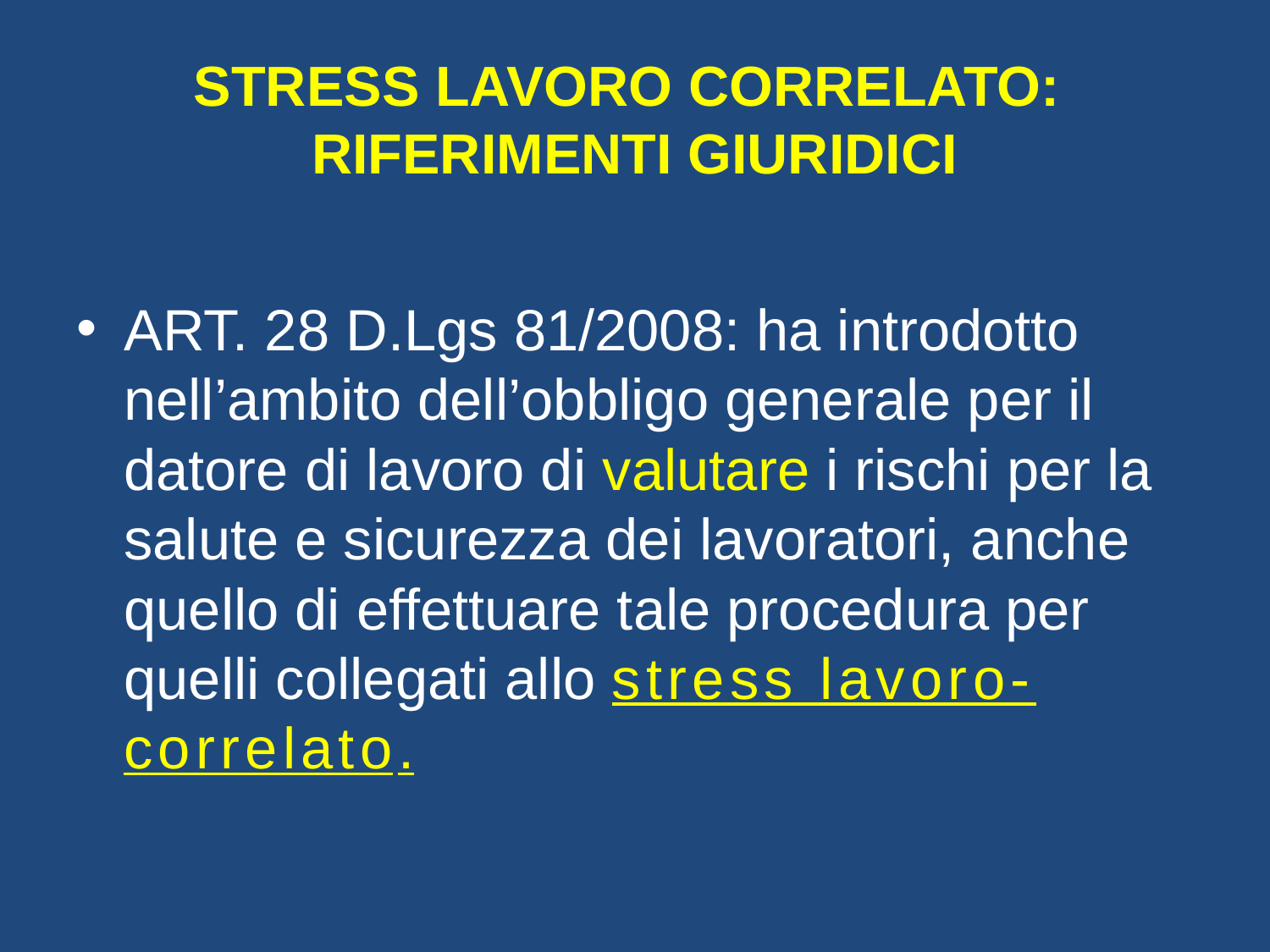

# STRESS LAVORO CORRELATO:  RIFERIMENTI GIURIDICI
ART. 28 D.Lgs 81/2008: ha introdotto nell’ambito dell’obbligo generale per il datore di lavoro di valutare i rischi per la salute e sicurezza dei lavoratori, anche quello di effettuare tale procedura per quelli collegati allo stress lavoro-correlato.